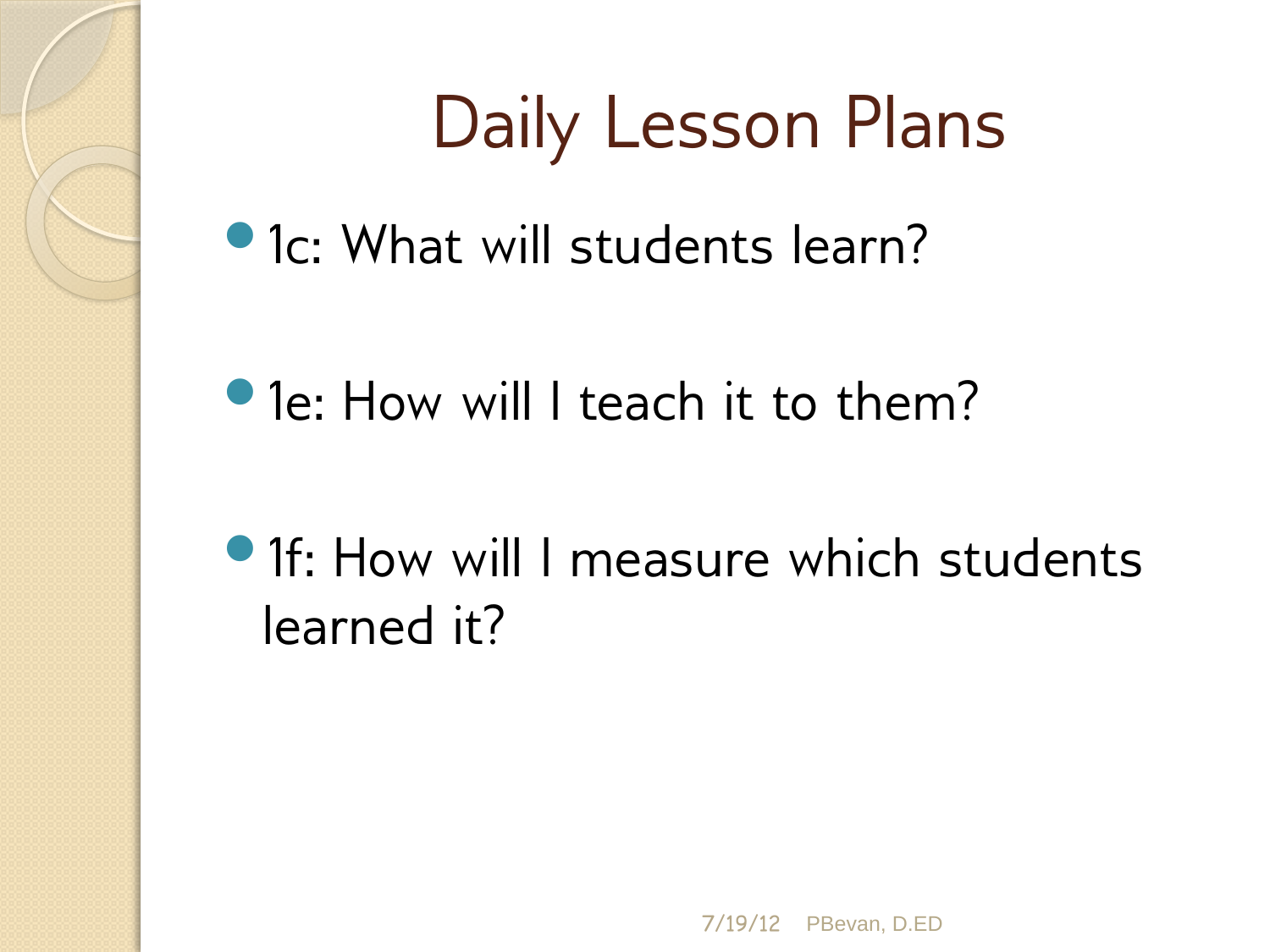

# Daily Lesson Plans
1c: What will students learn?

1e: How will I teach it to them?

1f: How will I measure which students learned it?
7/19/12
PBevan, D.ED